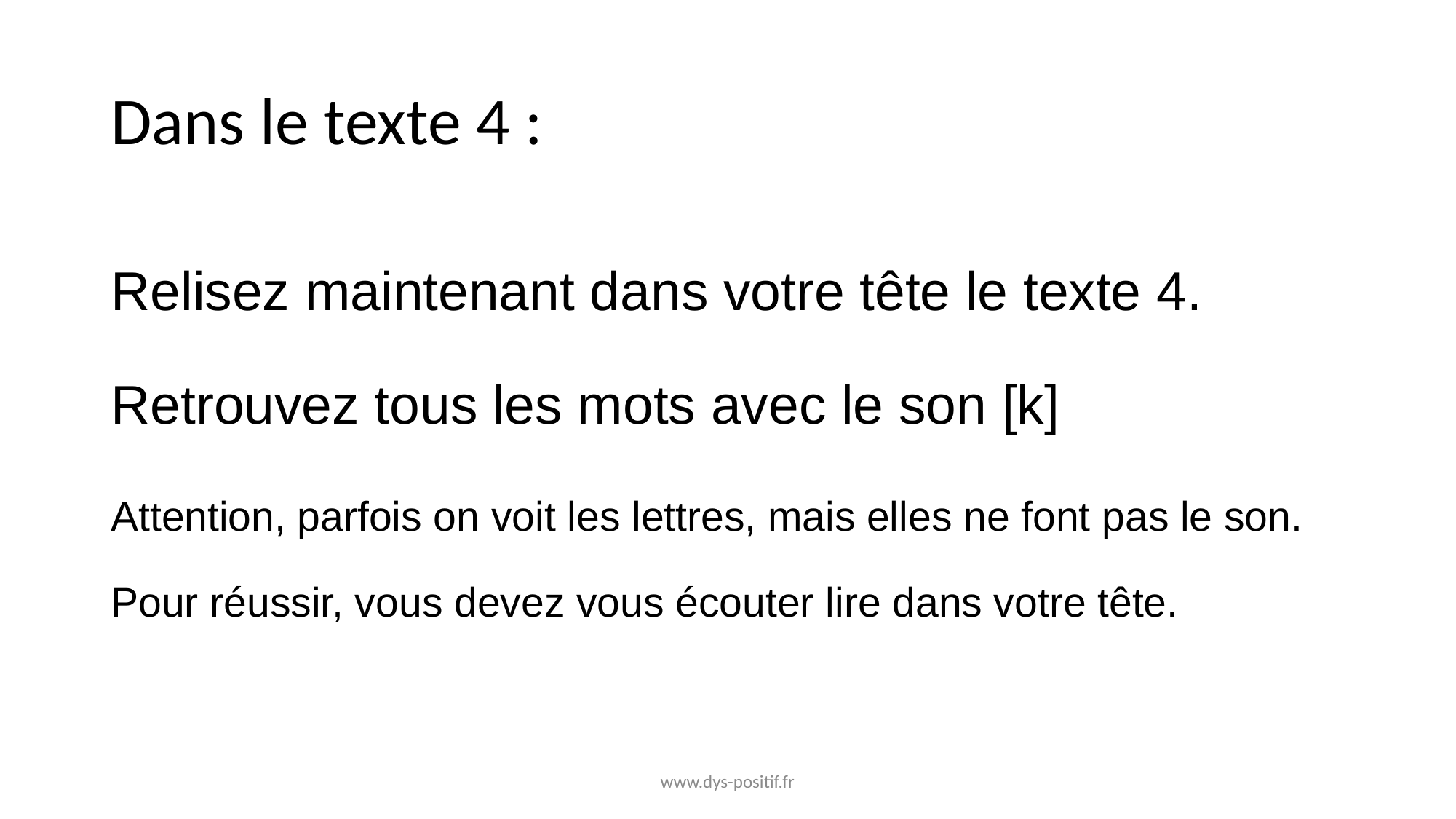

# Dans le texte 4 :
Relisez maintenant dans votre tête le texte 4.
Retrouvez tous les mots avec le son [k]
Attention, parfois on voit les lettres, mais elles ne font pas le son.
Pour réussir, vous devez vous écouter lire dans votre tête.
www.dys-positif.fr